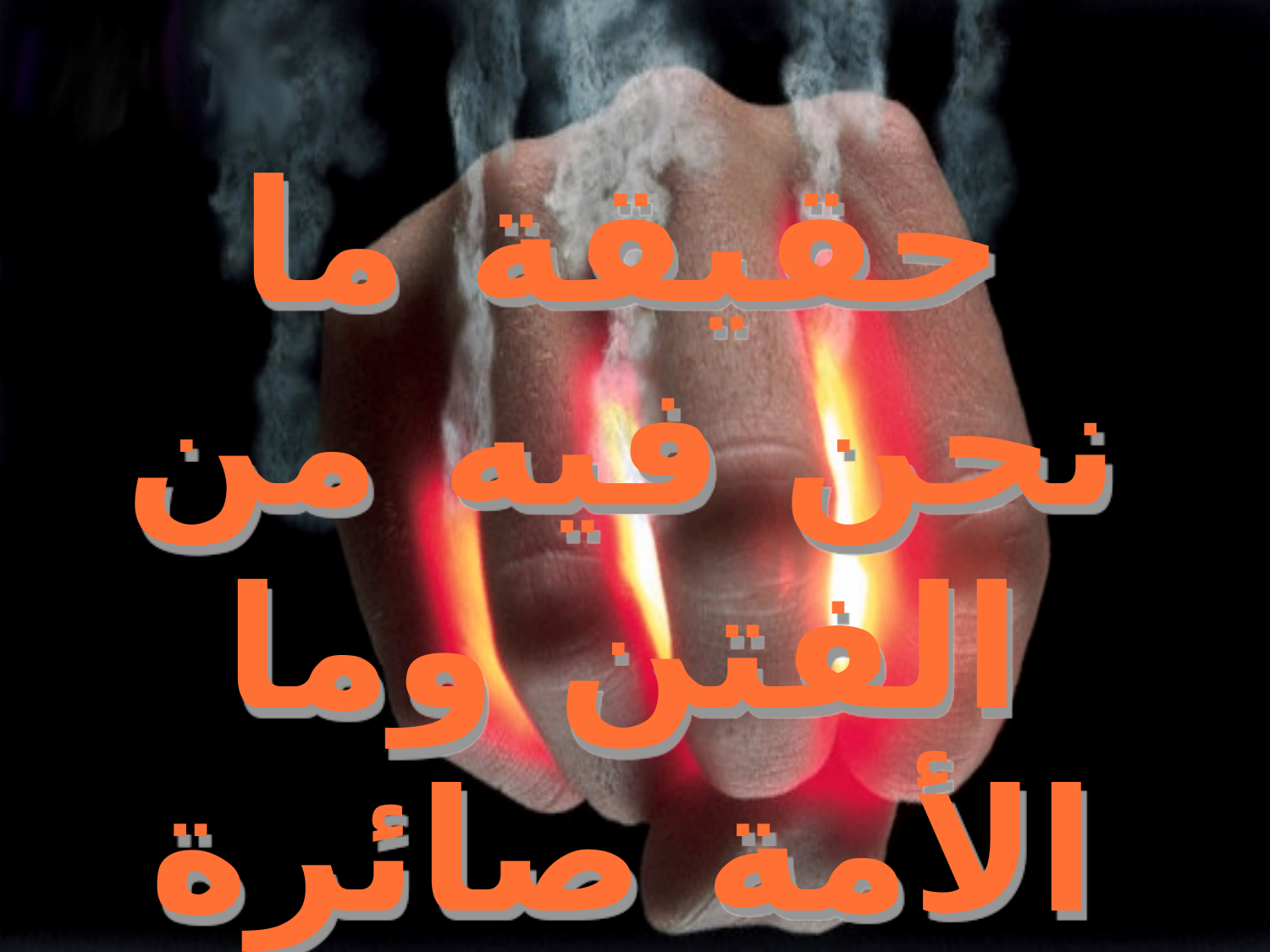

حقيقة ما نحن فيه من الفتن وما الأمة صائرة إليه إن لم ترجع للكتاب والسنة